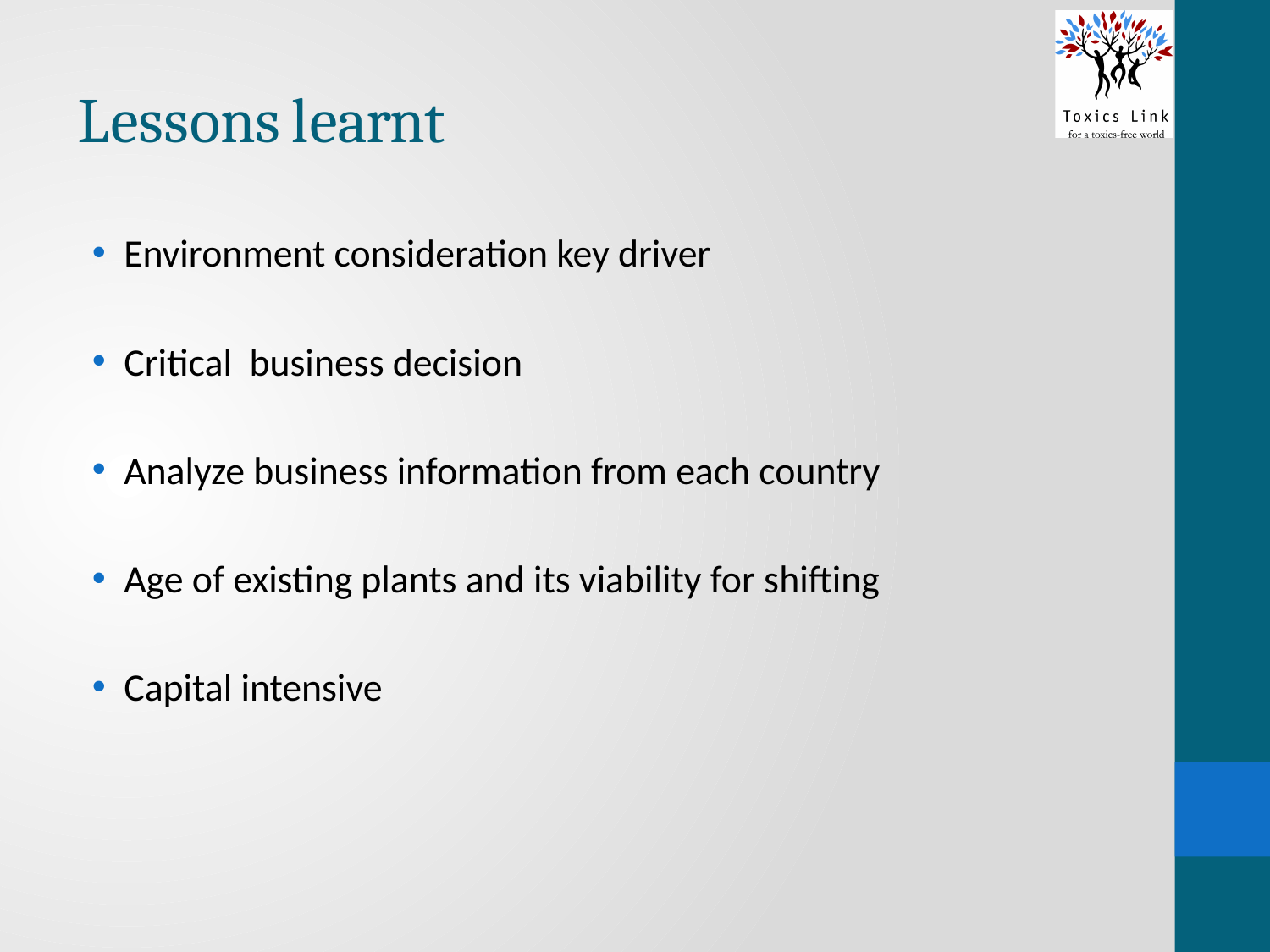

# Lessons learnt
Environment consideration key driver

Critical  business decision

Analyze business information from each country

Age of existing plants and its viability for shifting

Capital intensive